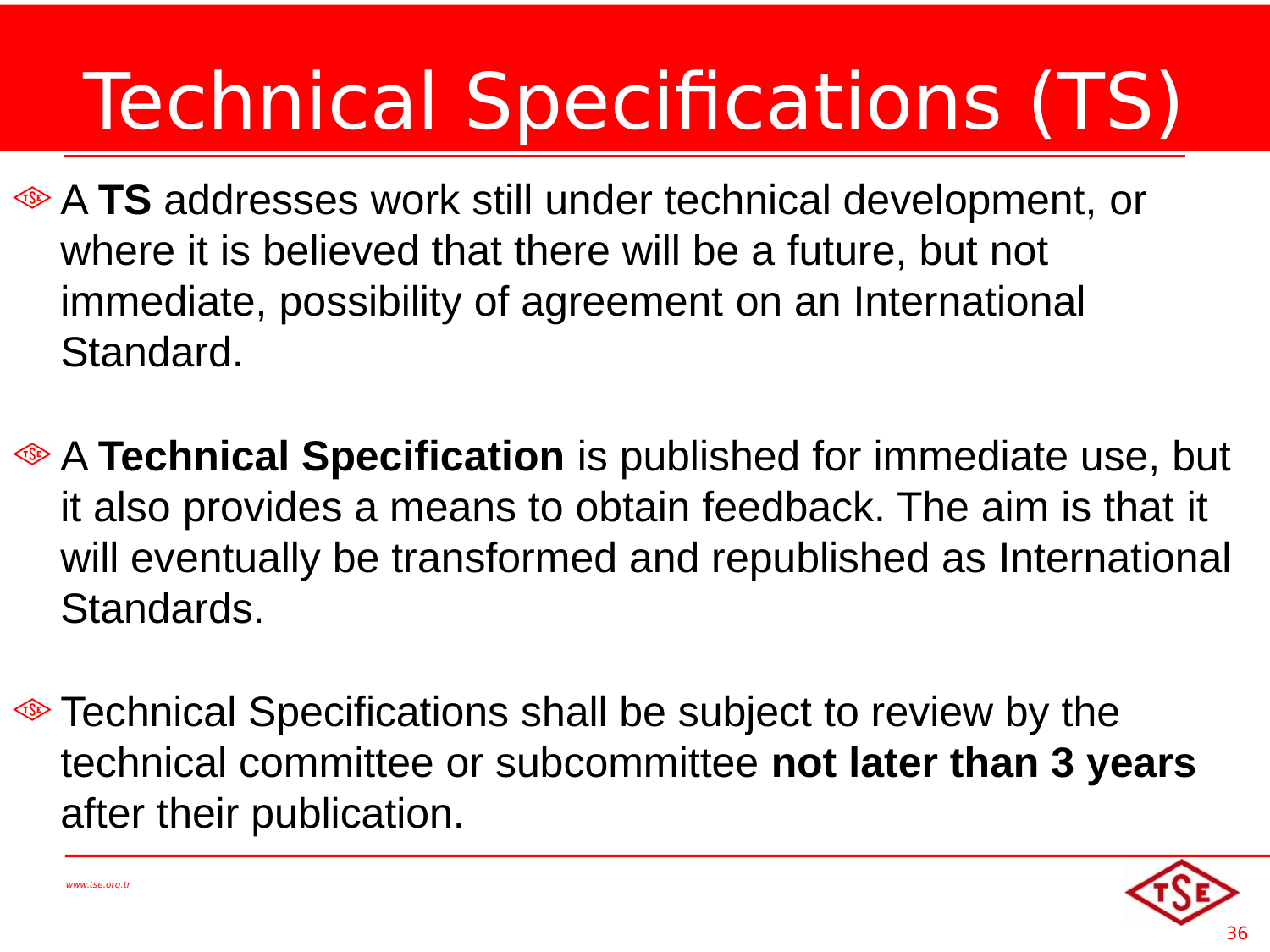

# Technical Specifications (TS)
A TS addresses work still under technical development, or where it is believed that there will be a future, but not immediate, possibility of agreement on an International Standard.

A Technical Specification is published for immediate use, but it also provides a means to obtain feedback. The aim is that it will eventually be transformed and republished as International Standards.

Technical Specifications shall be subject to review by the technical committee or subcommittee not later than 3 years after their publication.

www.tse.org.tr
36